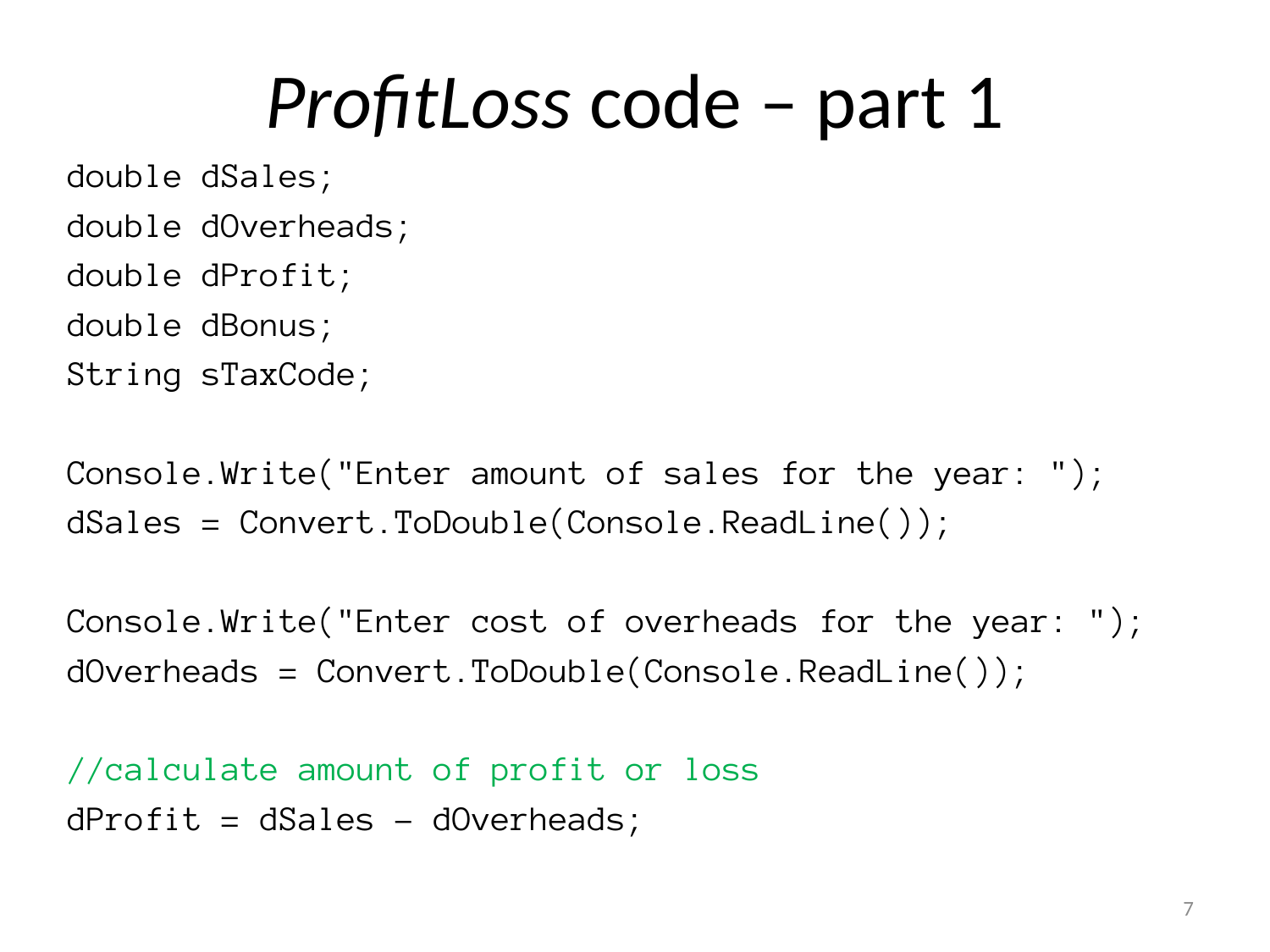

# ProfitLoss code – part 1
double dSales;
double dOverheads;
double dProfit;
double dBonus;
String sTaxCode;

Console.Write("Enter amount of sales for the year: ");
dSales = Convert.ToDouble(Console.ReadLine());

Console.Write("Enter cost of overheads for the year: ");
dOverheads = Convert.ToDouble(Console.ReadLine());

//calculate amount of profit or loss
dProfit = dSales - dOverheads;

7